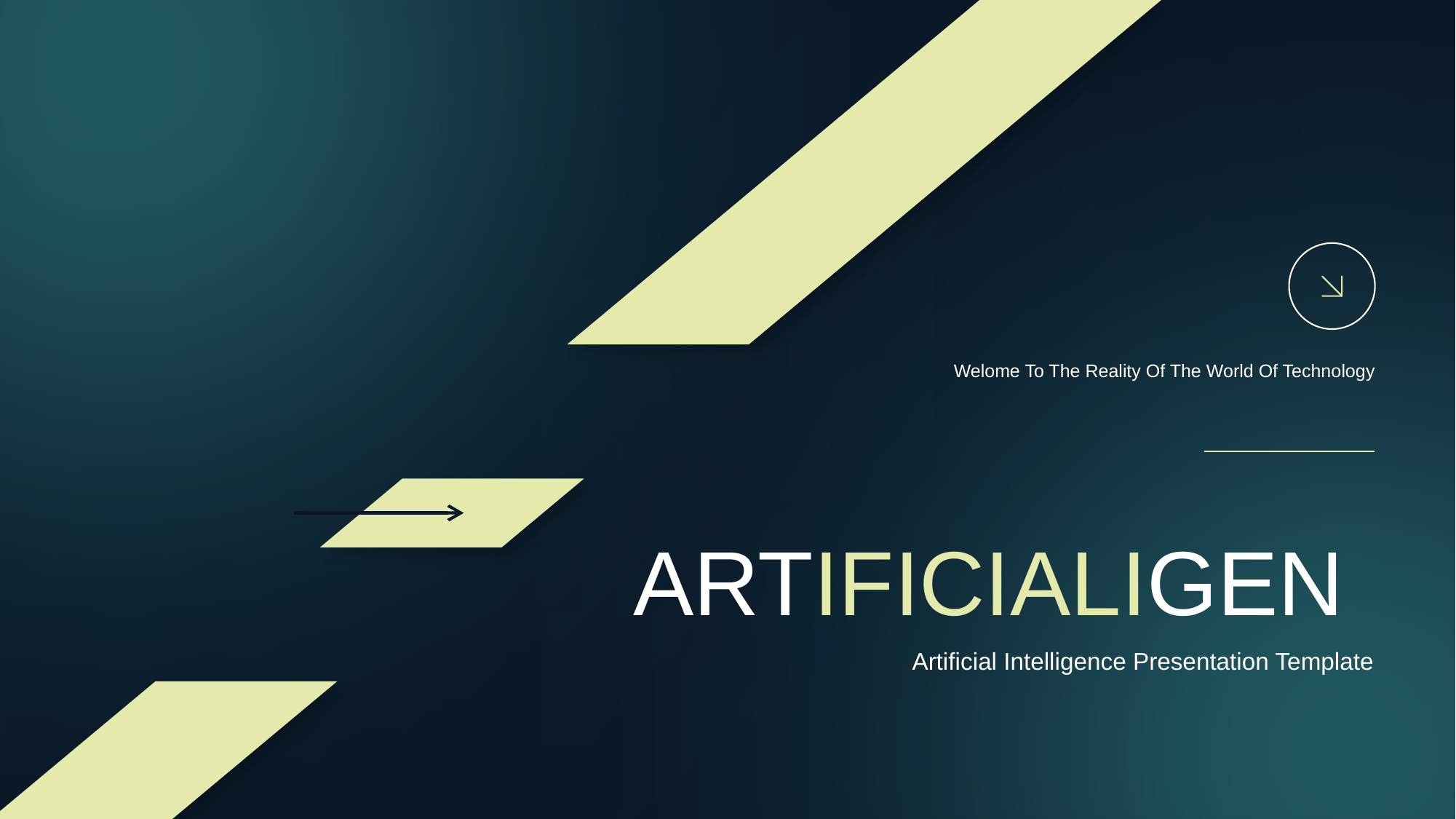

Welome To The Reality Of The World Of Technology

ARTIFICIALIGEN
Artificial Intelligence Presentation Template